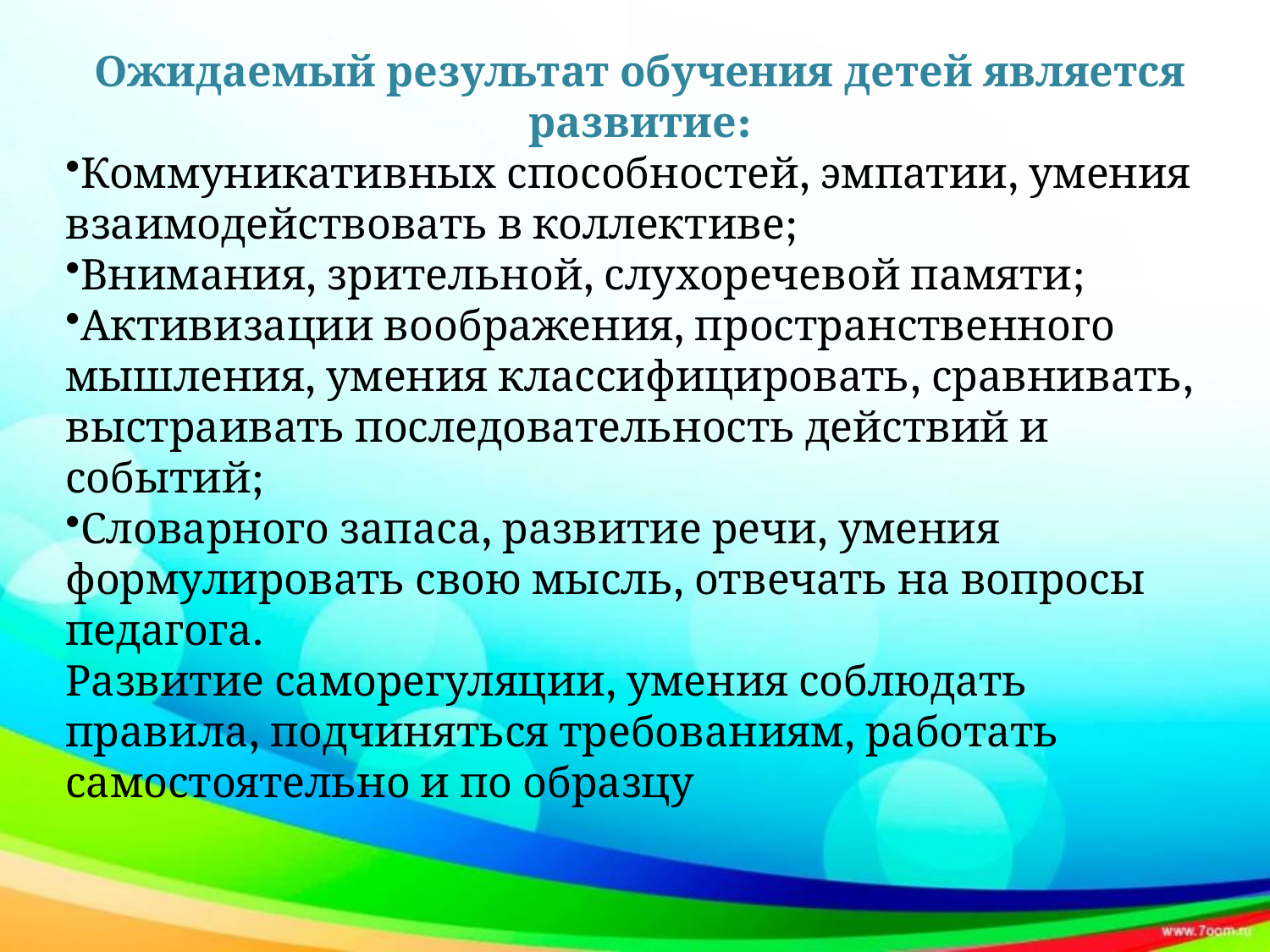

Ожидаемый результат обучения детей является развитие:
Коммуникативных способностей, эмпатии, умения взаимодействовать в коллективе;
Внимания, зрительной, слухоречевой памяти;
Активизации воображения, пространственного мышления, умения классифицировать, сравнивать, выстраивать последовательность действий и событий;
Словарного запаса, развитие речи, умения формулировать свою мысль, отвечать на вопросы педагога.
Развитие саморегуляции, умения соблюдать правила, подчиняться требованиям, работать самостоятельно и по образцу